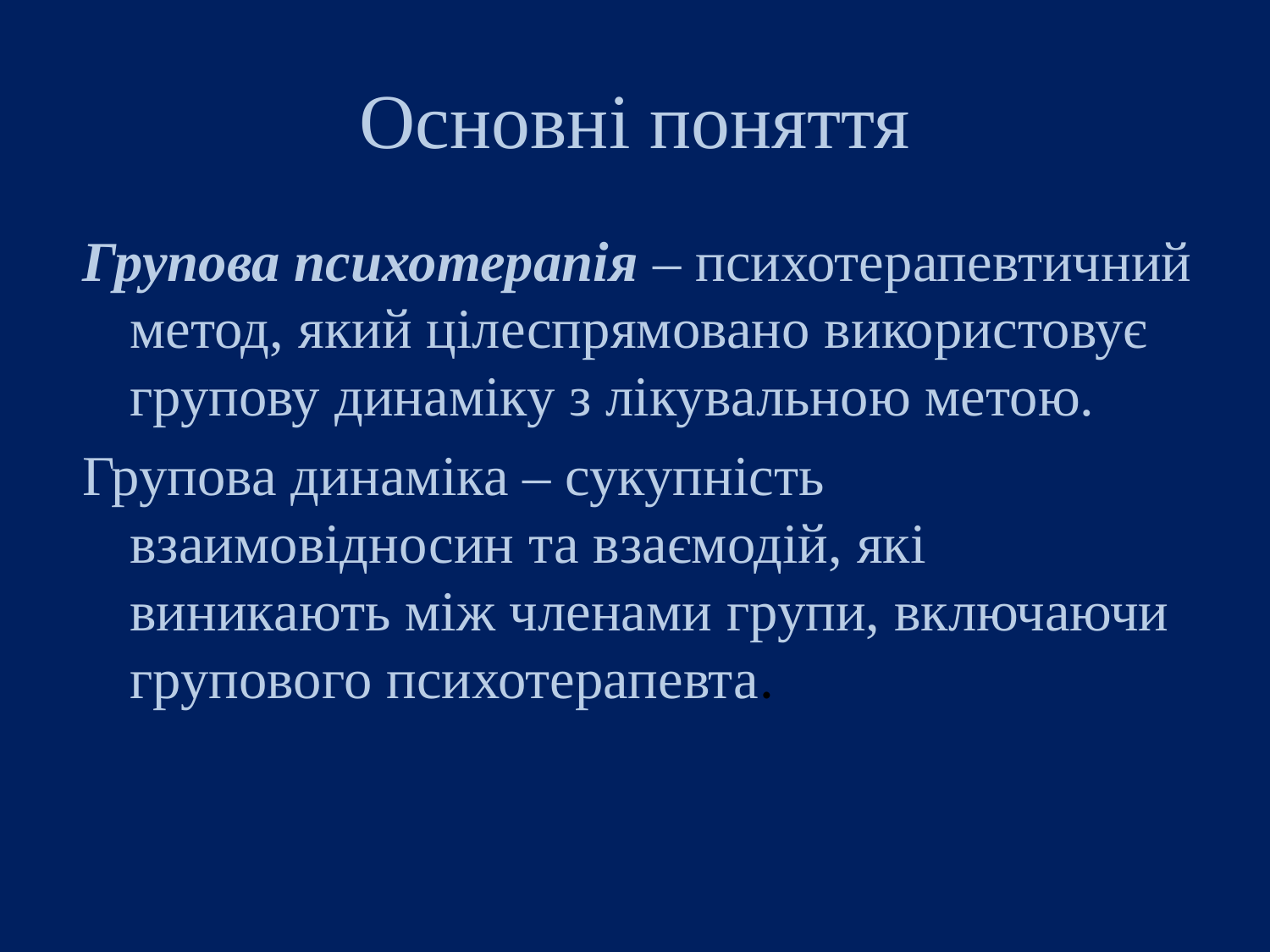

# Основні поняття
Групова психотерапія – психотерапевтичний метод, який цілеспрямовано використовує групову динаміку з лікувальною метою.
Групова динаміка – сукупність взаимовідносин та взаємодій, які виникають між членами групи, включаючи групового психотерапевта.